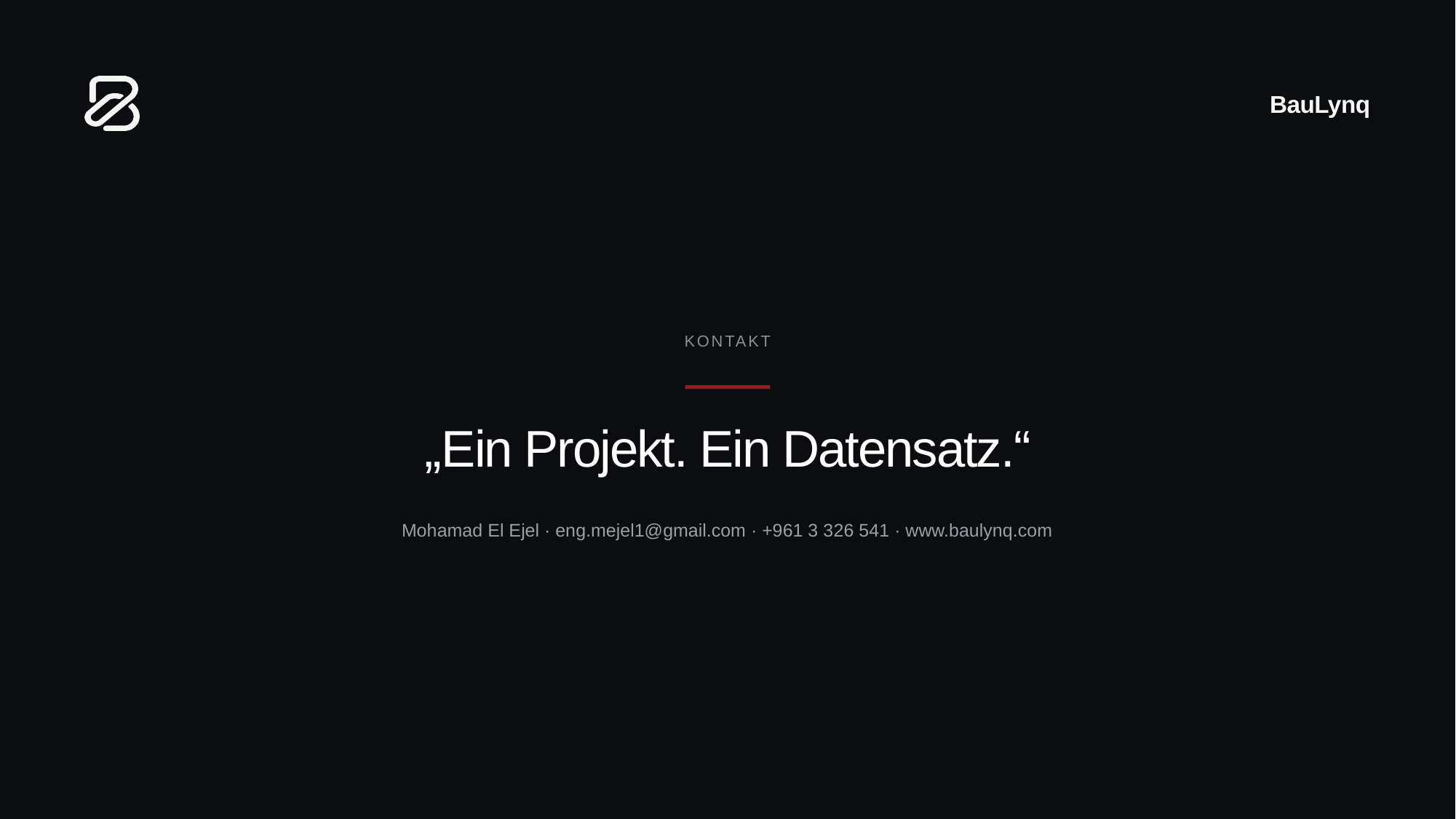

KONTAKT
„Ein Projekt. Ein Datensatz.“
Mohamad El Ejel · eng.mejel1@gmail.com · +961 3 326 541 · www.baulynq.com